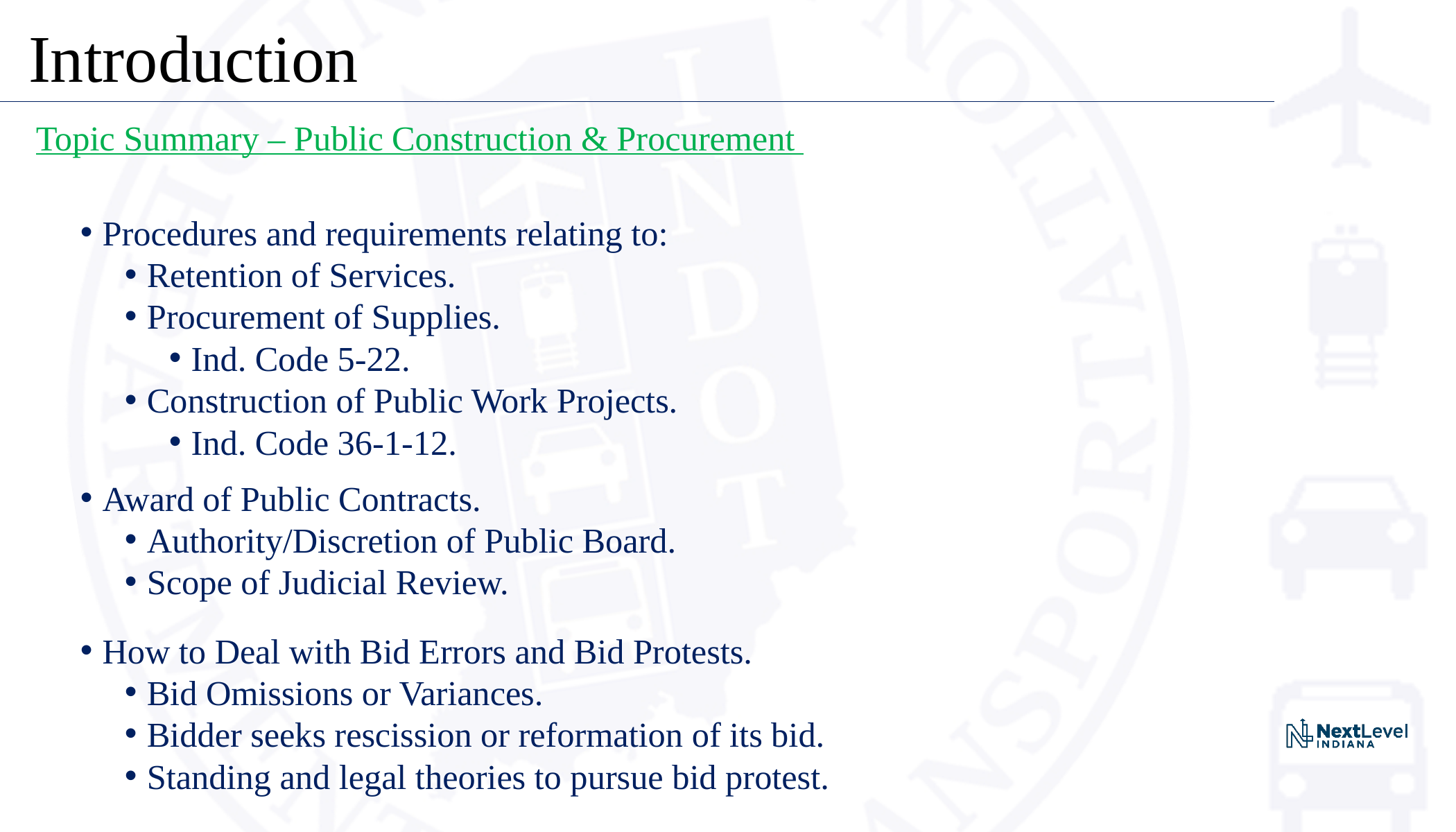

# Introduction
Topic Summary – Public Construction & Procurement

Procedures and requirements relating to:
Retention of Services.
Procurement of Supplies.
Ind. Code 5-22.
Construction of Public Work Projects.
Ind. Code 36-1-12.

Award of Public Contracts.
Authority/Discretion of Public Board.
Scope of Judicial Review.

How to Deal with Bid Errors and Bid Protests.
Bid Omissions or Variances.
Bidder seeks rescission or reformation of its bid.
Standing and legal theories to pursue bid protest.